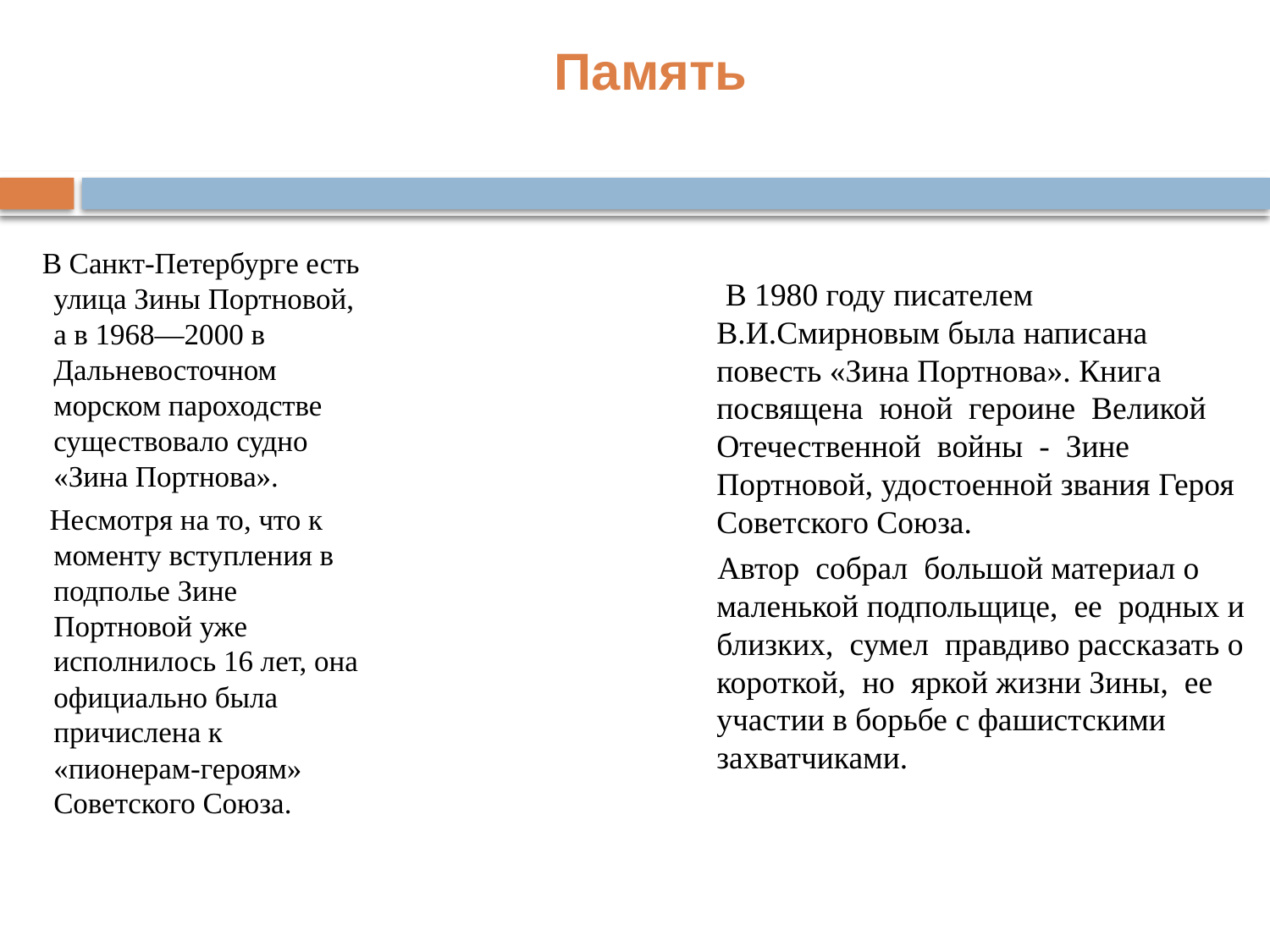

# Память
    В Санкт-Петербурге есть улица Зины Портновой, а в 1968—2000 в Дальневосточном морском пароходстве существовало судно «Зина Портнова».
     Несмотря на то, что к моменту вступления в подполье Зине Портновой уже исполнилось 16 лет, она официально была причислена к «пионерам-героям» Советского Союза.

      В 1980 году писателем В.И.Смирновым была написана повесть «Зина Портнова». Книга  посвящена  юной  героине  Великой  Отечественной  войны  -  Зине Портновой, удостоенной звания Героя Советского Союза.
     Автор  собрал  большой материал о  маленькой подпольщице,  ее  родных и близких,  сумел  правдиво рассказать о  короткой,  но  яркой жизни Зины,  ее участии в борьбе с фашистскими захватчиками.